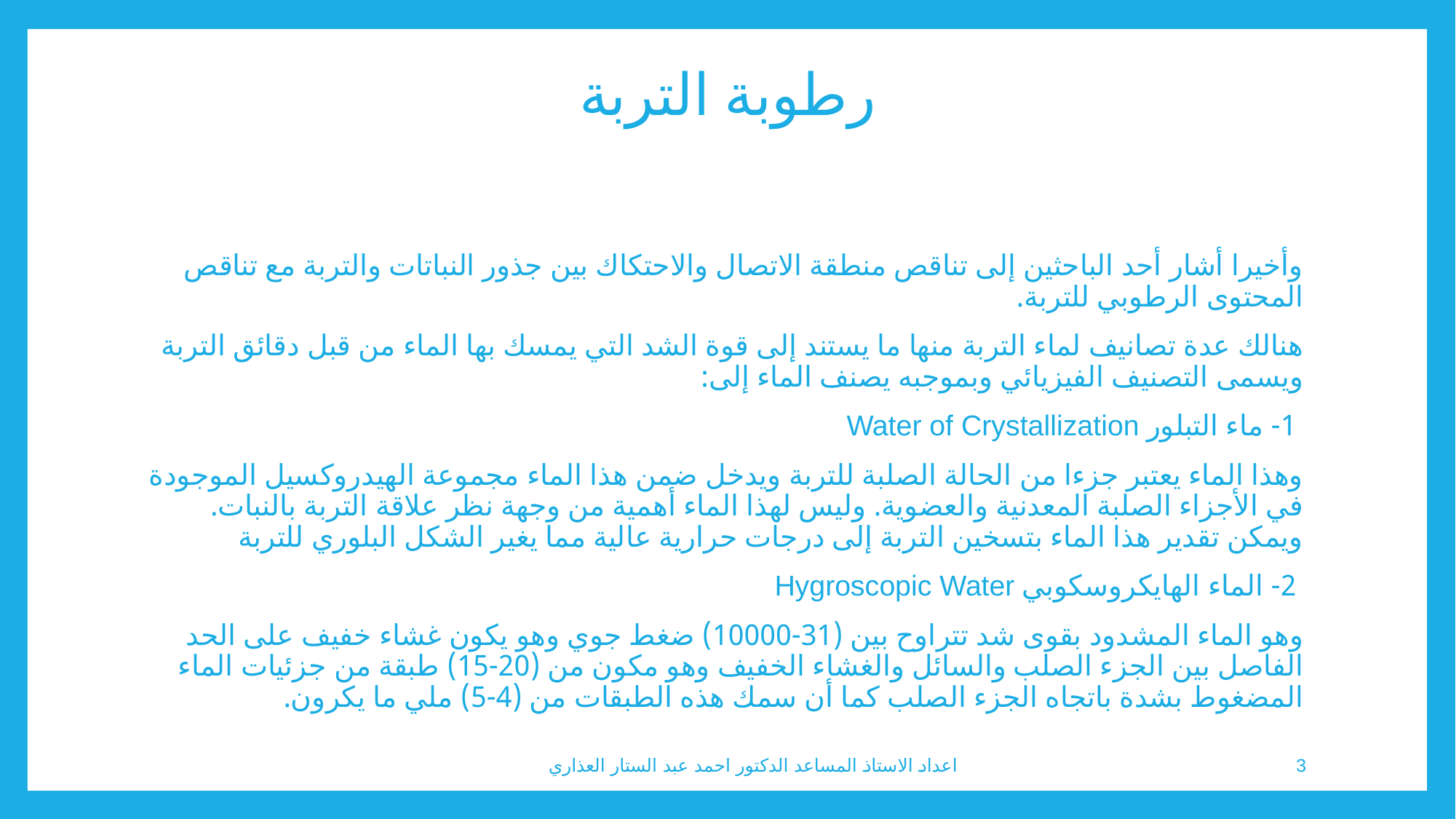

# رطوبة التربة
وأخيرا أشار أحد الباحثين إلى تناقص منطقة الاتصال والاحتكاك بين جذور النباتات والتربة مع تناقص المحتوى الرطوبي للتربة.
هنالك عدة تصانيف لماء التربة منها ما يستند إلى قوة الشد التي يمسك بها الماء من قبل دقائق التربة ويسمى التصنيف الفيزيائي وبموجبه يصنف الماء إلى:
 1- ماء التبلور Water of Crystallization
وهذا الماء يعتبر جزءا من الحالة الصلبة للتربة ويدخل ضمن هذا الماء مجموعة الهيدروكسيل الموجودة في الأجزاء الصلبة المعدنية والعضوية. وليس لهذا الماء أهمية من وجهة نظر علاقة التربة بالنبات. ويمكن تقدير هذا الماء بتسخين التربة إلى درجات حرارية عالية مما يغير الشكل البلوري للتربة
 2- الماء الهايكروسكوبي Hygroscopic Water
وهو الماء المشدود بقوی شد تتراوح بين (31-10000) ضغط جوي وهو يكون غشاء خفيف على الحد الفاصل بين الجزء الصلب والسائل والغشاء الخفيف وهو مكون من (20-15) طبقة من جزئيات الماء المضغوط بشدة باتجاه الجزء الصلب كما أن سمك هذه الطبقات من (4-5) ملي ما يكرون.

اعداد الاستاذ المساعد الدكتور احمد عبد الستار العذاري
3